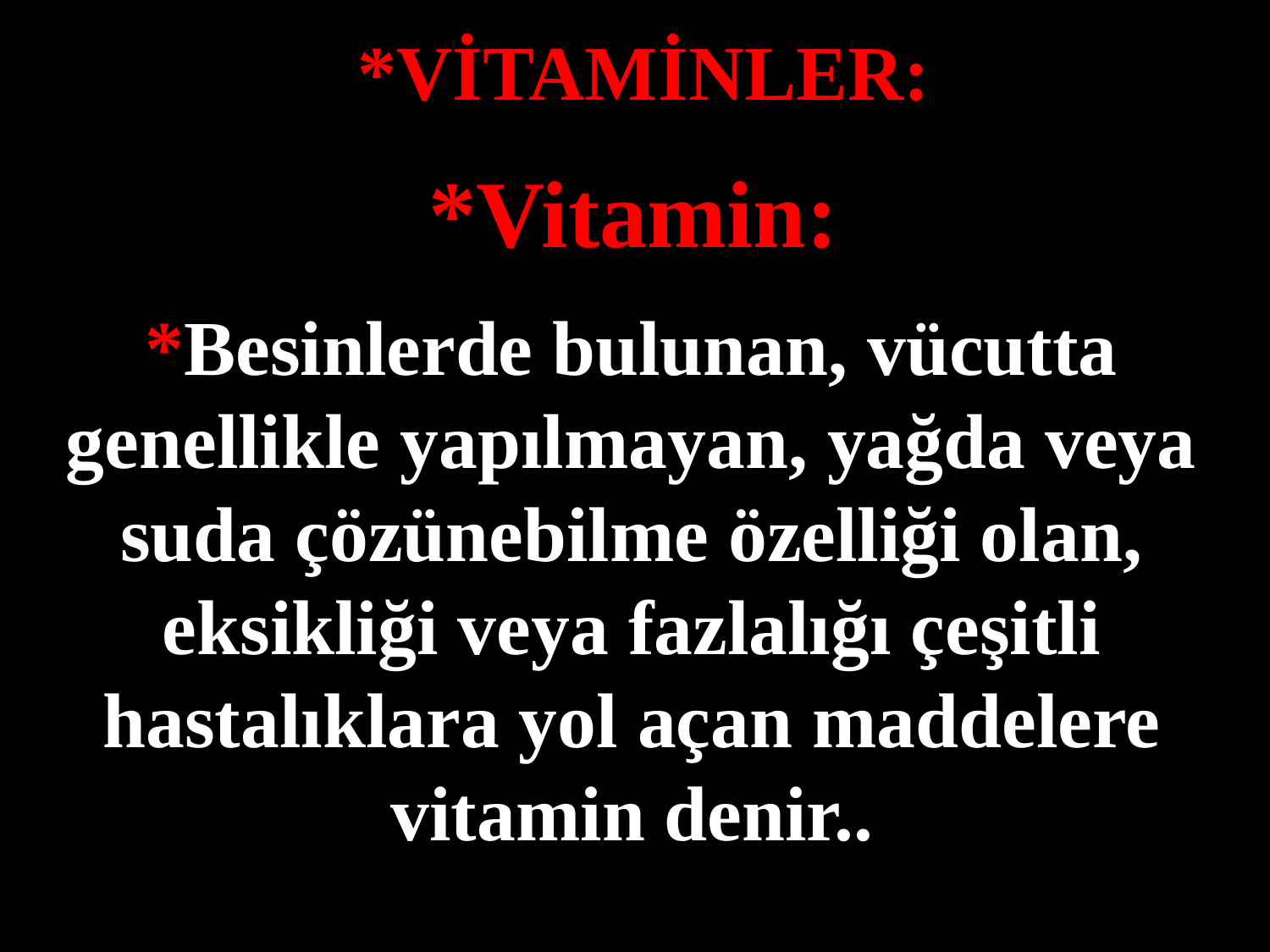

*VİTAMİNLER:
*Vitamin:
*Besinlerde bulunan, vücutta genellikle yapılmayan, yağda veya suda çözünebilme özelliği olan, eksikliği veya fazlalığı çeşitli hastalıklara yol açan maddelere vitamin denir..
#